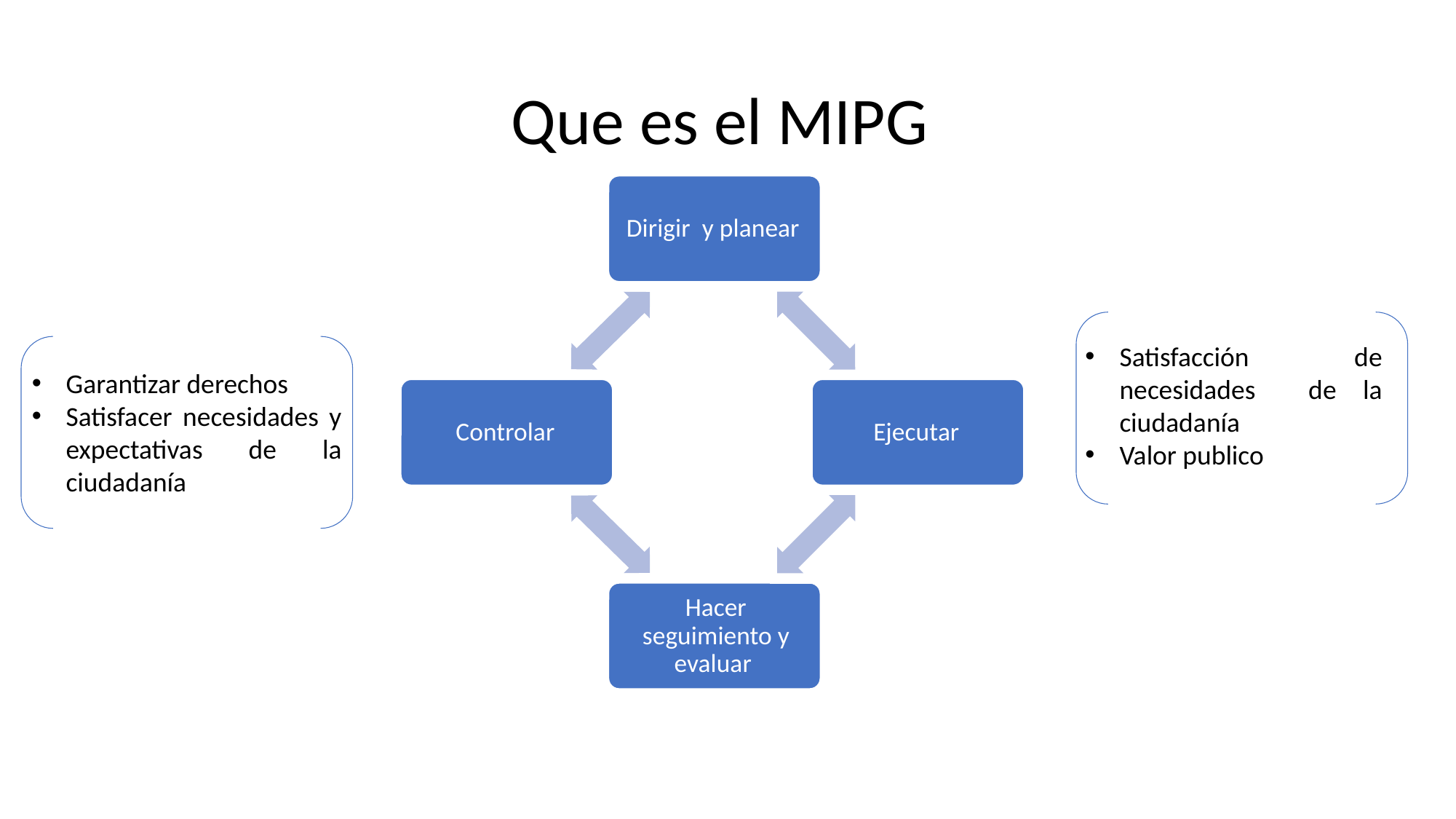

# Que es el MIPG
Dirigir  y planear

Ejecutar

Hacer seguimiento y evaluar

Controlar

Satisfacción de necesidades  de la ciudadanía
Valor publico

Garantizar derechos
Satisfacer necesidades y expectativas de la ciudadanía